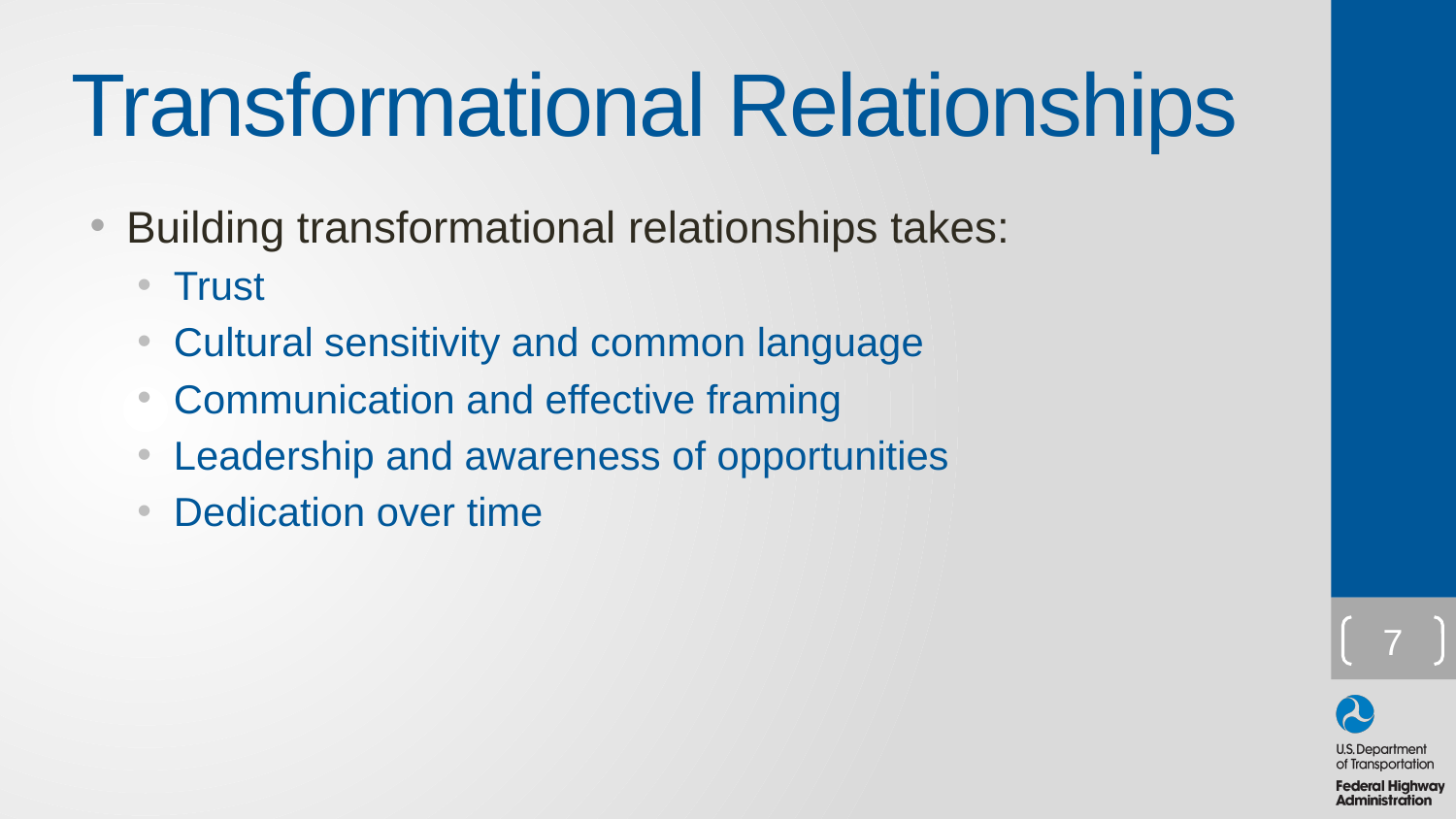

# Transformational Relationships
Building transformational relationships takes:
Trust
Cultural sensitivity and common language
Communication and effective framing
Leadership and awareness of opportunities
Dedication over time
7